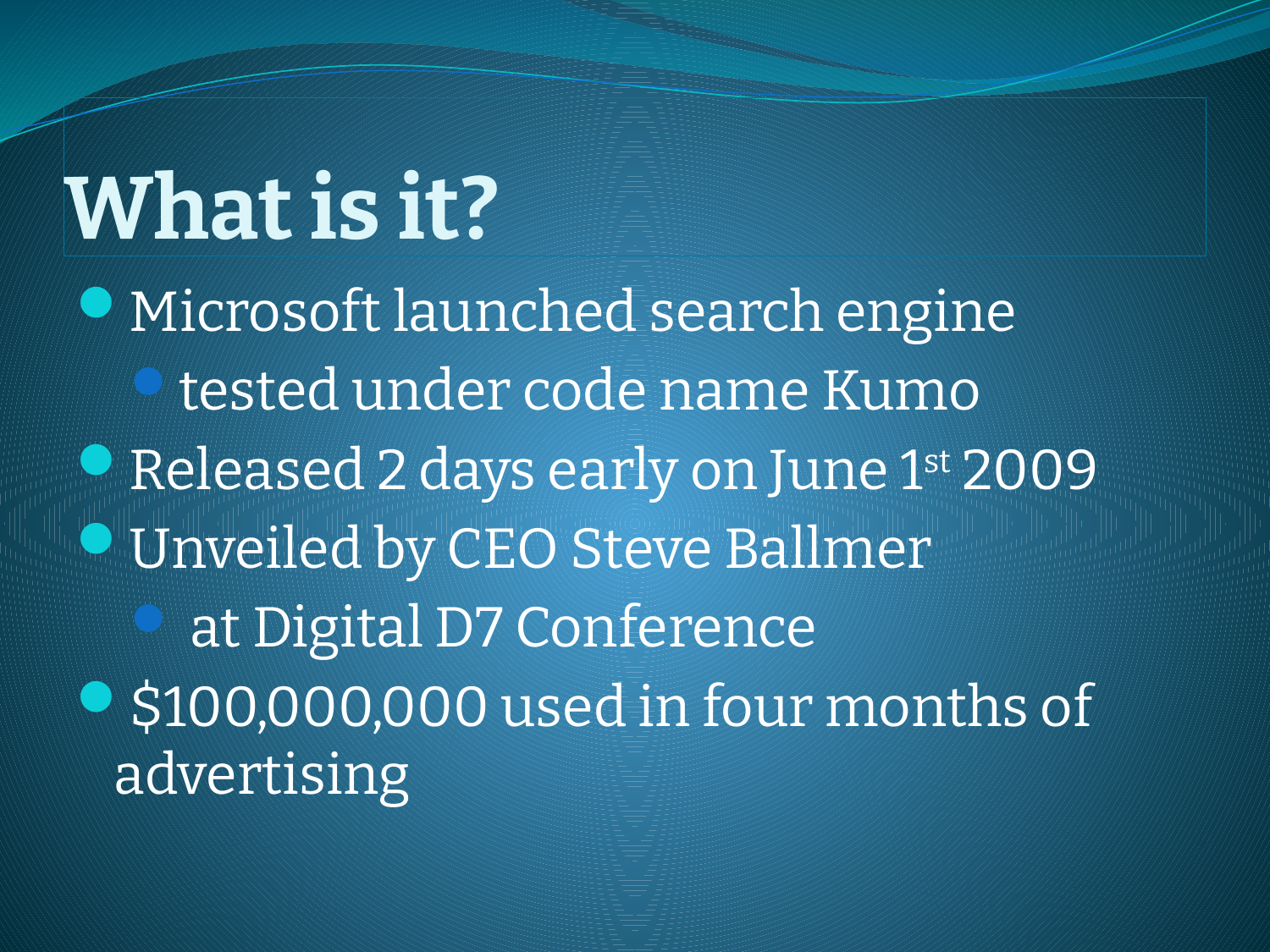

# What is it?
Microsoft launched search engine
tested under code name Kumo
Released 2 days early on June 1st 2009
Unveiled by CEO Steve Ballmer
 at Digital D7 Conference
$100,000,000 used in four months of advertising